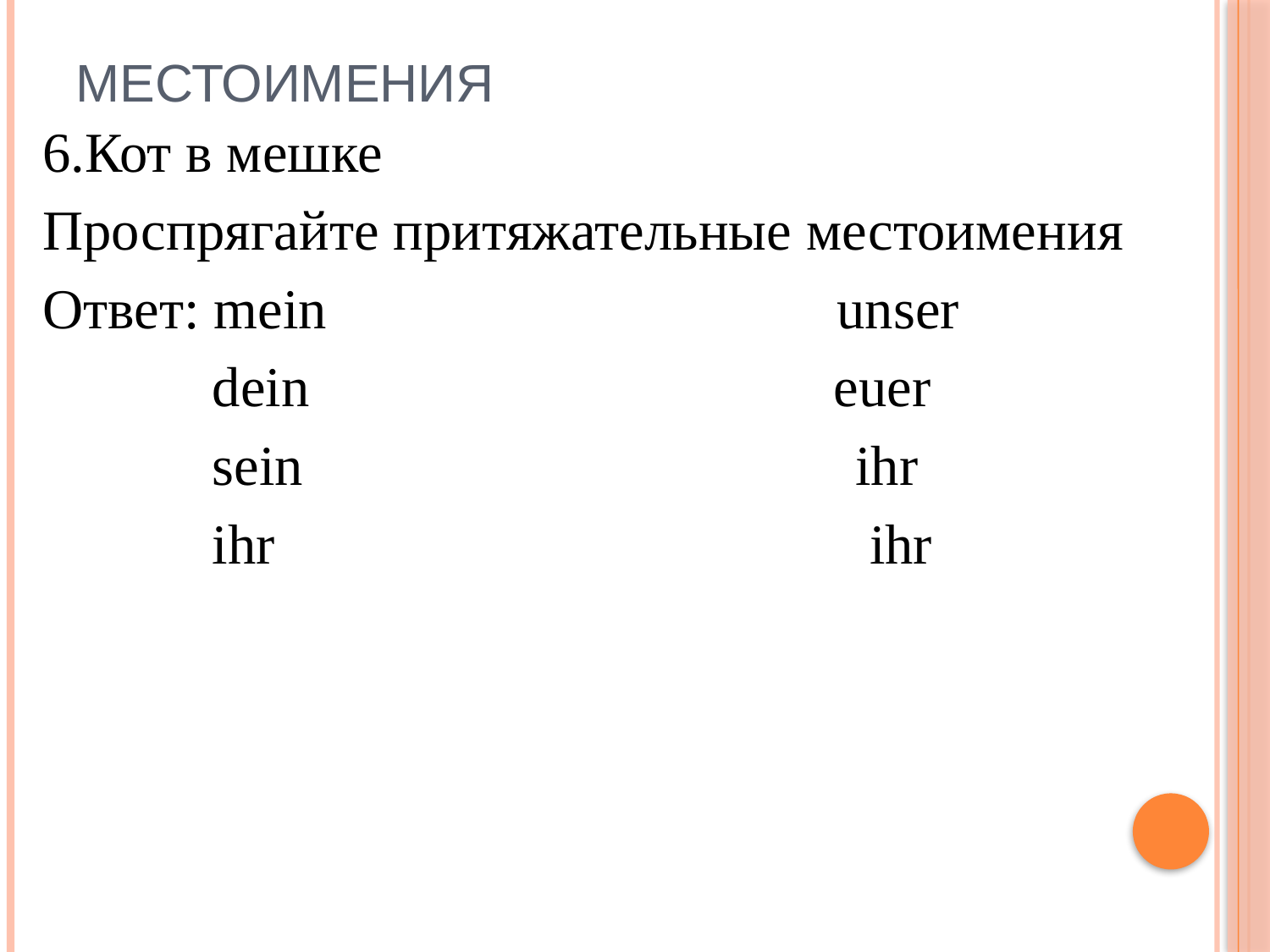

# Местоимения
6.Кот в мешке
Проспрягайте притяжательные местоимения
Ответ: mein                                    unser
            dein                                     euer
            sein                                       ihr
            ihr                                          ihr